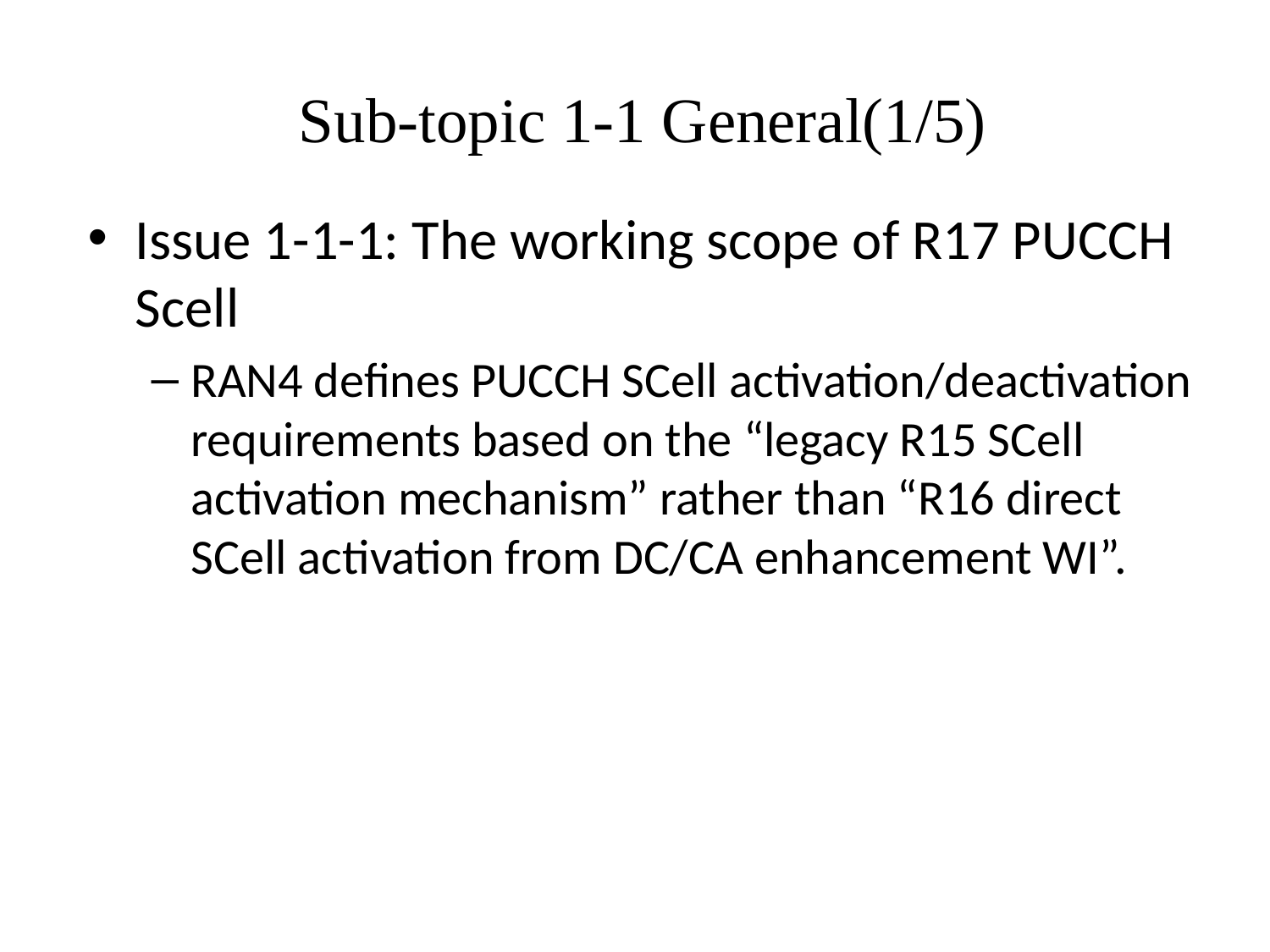

# Sub-topic 1-1 General(1/5)
Issue 1-1-1: The working scope of R17 PUCCH Scell
RAN4 defines PUCCH SCell activation/deactivation requirements based on the “legacy R15 SCell activation mechanism” rather than “R16 direct SCell activation from DC/CA enhancement WI”.